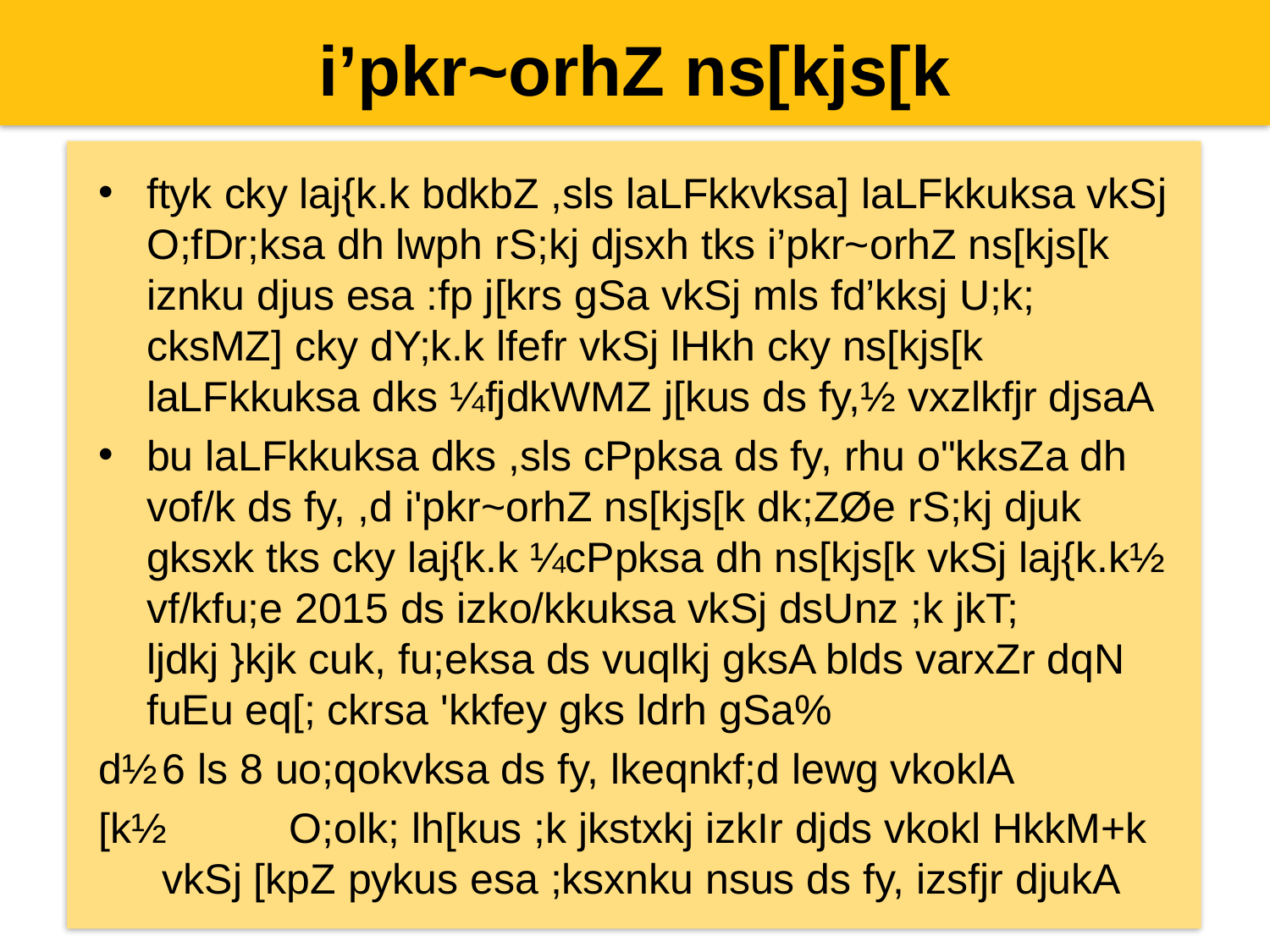

i’pkr~orhZ ns[kjs[k

ftyk cky laj{k.k bdkbZ ,sls laLFkkvksa] laLFkkuksa vkSj O;fDr;ksa dh lwph rS;kj djsxh tks i’pkr~orhZ ns[kjs[k iznku djus esa :fp j[krs gSa vkSj mls fd’kksj U;k; cksMZ] cky dY;k.k lfefr vkSj lHkh cky ns[kjs[k laLFkkuksa dks ¼fjdkWMZ j[kus ds fy,½ vxzlkfjr djsaA
bu laLFkkuksa dks ,sls cPpksa ds fy, rhu o"kksZa dh vof/k ds fy, ,d i'pkr~orhZ ns[kjs[k dk;ZØe rS;kj djuk gksxk tks cky laj{k.k ¼cPpksa dh ns[kjs[k vkSj laj{k.k½ vf/kfu;e 2015 ds izko/kkuksa vkSj dsUnz ;k jkT; ljdkj }kjk cuk, fu;eksa ds vuqlkj gksA blds varxZr dqN fuEu eq[; ckrsa 'kkfey gks ldrh gSa%
d½	6 ls 8 uo;qokvksa ds fy, lkeqnkf;d lewg vkoklA
[k½	O;olk; lh[kus ;k jkstxkj izkIr djds vkokl HkkM+k vkSj [kpZ pykus esa ;ksxnku nsus ds fy, izsfjr djukA